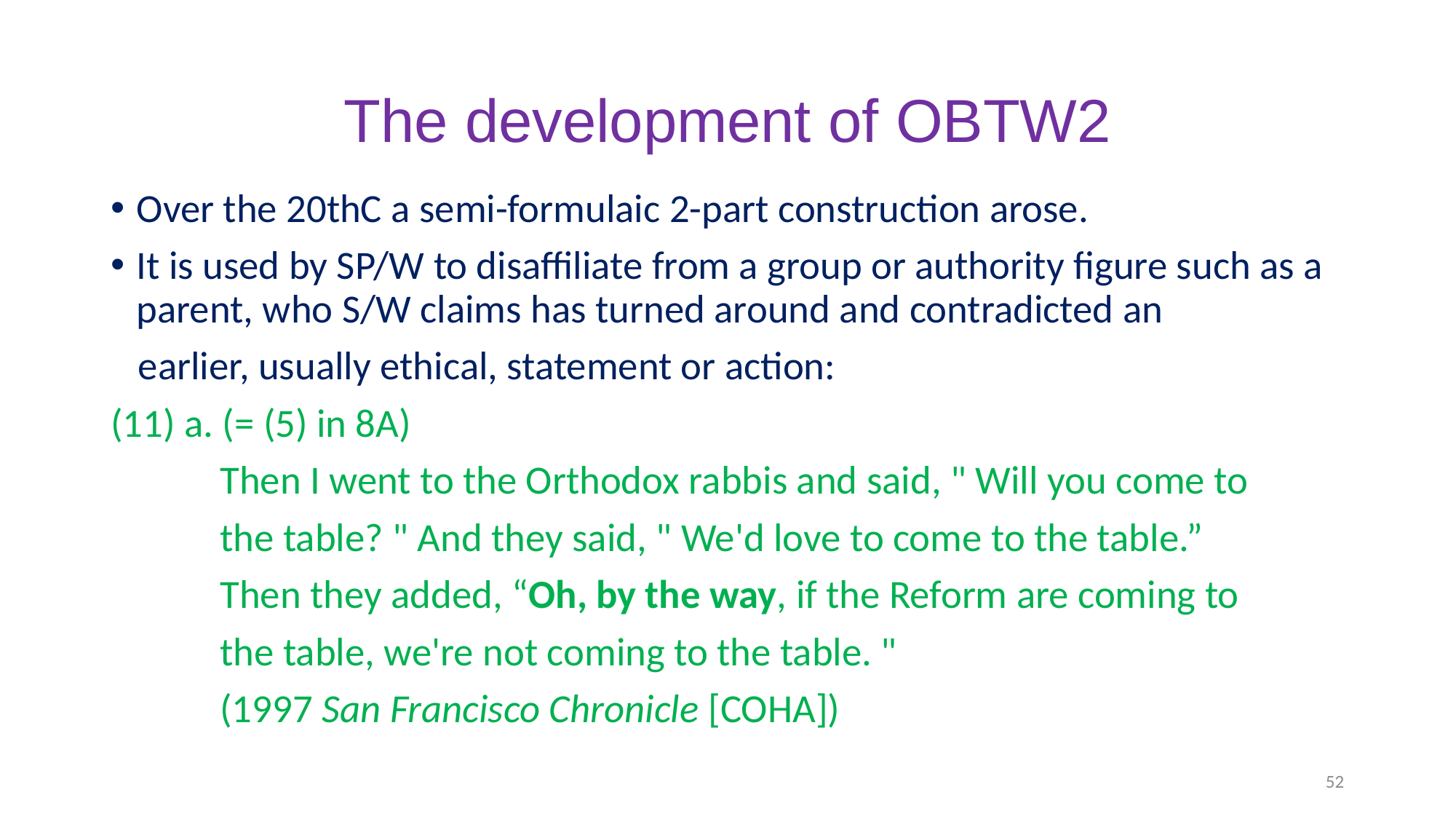

# The development of OBTW2
Over the 20thC a semi-formulaic 2-part construction arose.
It is used by SP/W to disaffiliate from a group or authority figure such as a parent, who S/W claims has turned around and contradicted an
   earlier, usually ethical, statement or action:
(11) a. (= (5) in 8A)
            Then I went to the Orthodox rabbis and said, " Will you come to
            the table? " And they said, " We'd love to come to the table.”
            Then they added, “Oh, by the way, if the Reform are coming to
            the table, we're not coming to the table. "
            (1997 San Francisco Chronicle [COHA])

52